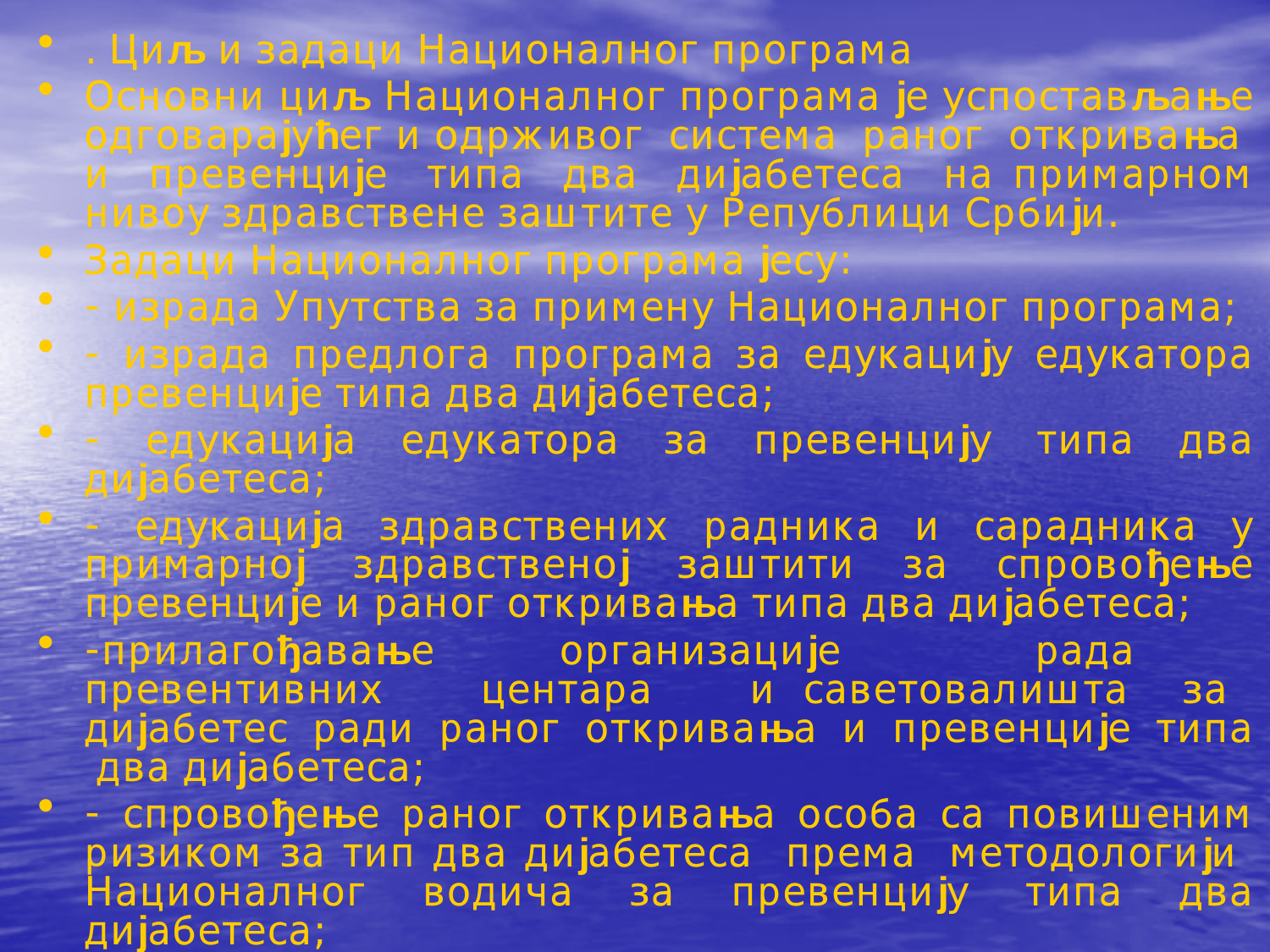

. Циљ и задаци Националног програма
Основни циљ Националног програма је успостављање одговарајућег и одрживог  система  раног  откривања  и  превенције  типа  два  дијабетеса  на примарном нивоу здравствене заштите у Републици Србији.
Задаци Националног програма јесу:
- израда Упутства за примену Националног програма;
- израда предлога програма за едукацију едукатора превенције типа два дијабетеса;
- едукација едукатора за превенцију типа два дијабетеса;
- едукација здравствених радника и сарадника у примарној здравственој заштити за спровођење превенције и раног откривања типа два дијабетеса;
-прилагођавање 	организације 	рада 	превентивних 	центара 	и саветовалишта  за  дијабетес  ради  раног  откривања  и  превенције  типа  два дијабетеса;
- спровођење раног откривања особа са повишеним ризиком за тип два дијабетеса  према  методологији  Националног  водича  за  превенцију  типа  два дијабетеса;